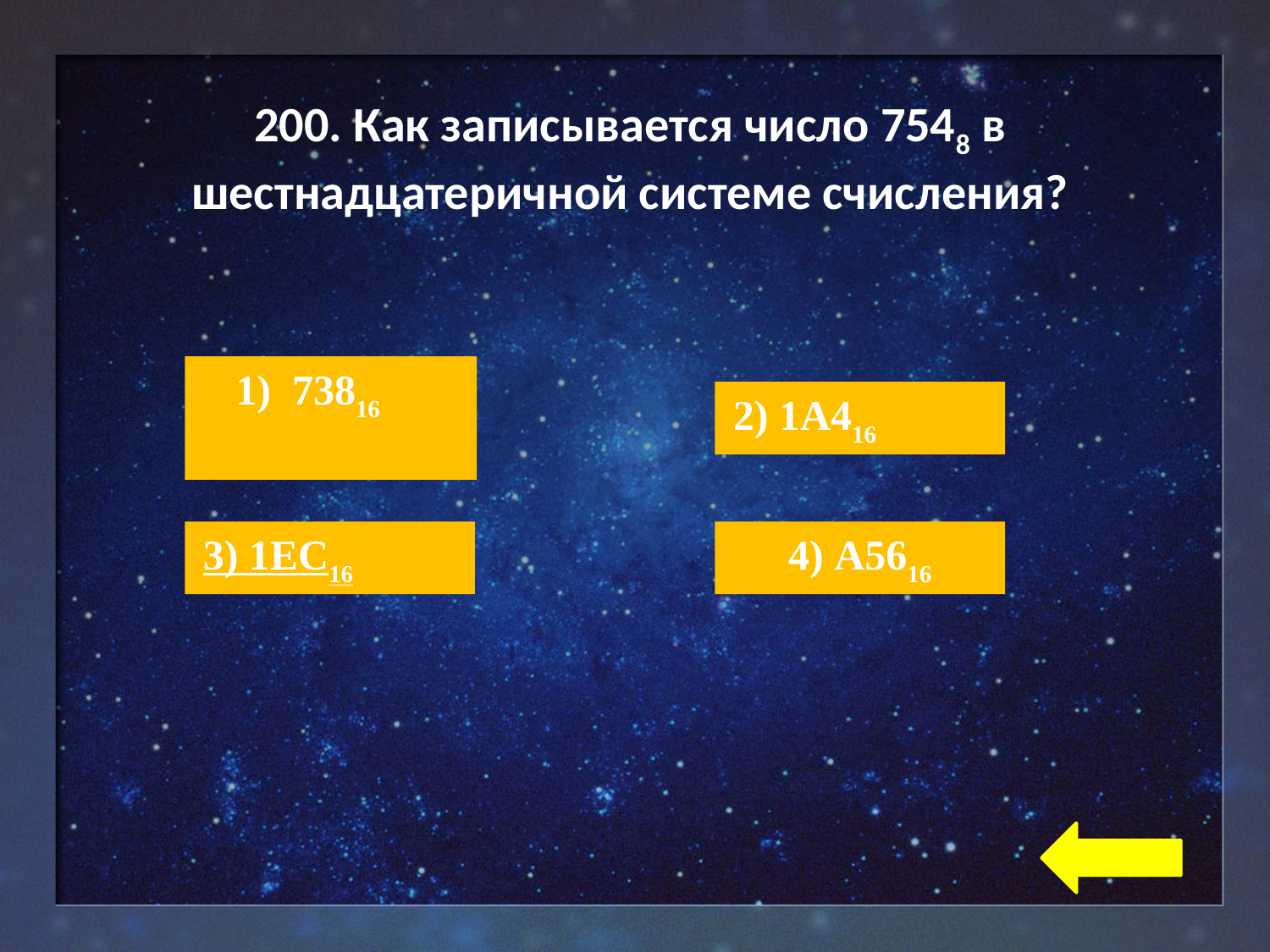

200. Как записывается число 7548 в шестнадцатеричной системе счисления?
   1)  73816
2) 1A416
3) 1EC16
4) A5616